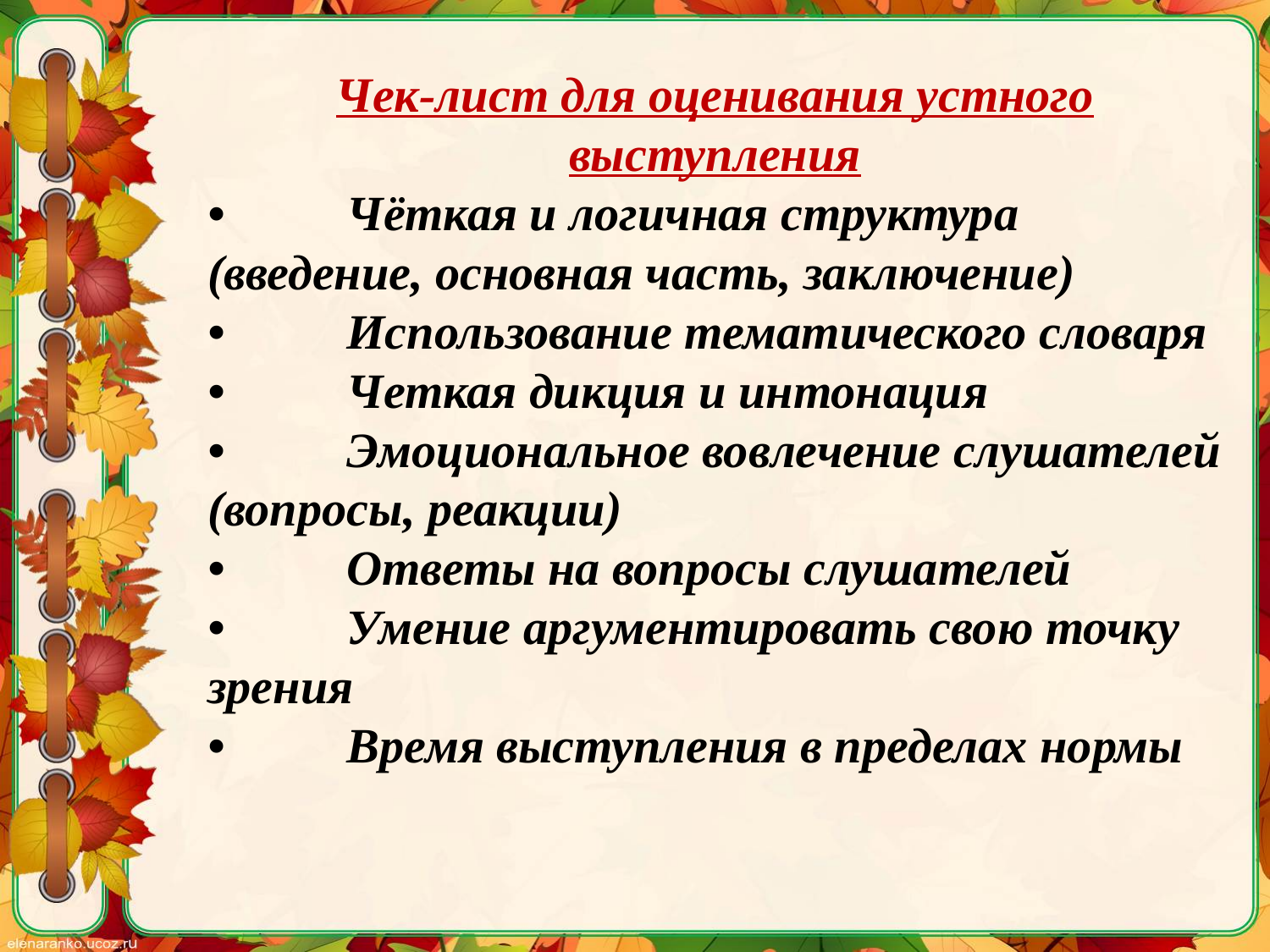

Чек-лист для оценивания устного выступления
•	 Чёткая и логичная структура (введение, основная часть, заключение)
•	 Использование тематического словаря
•	 Четкая дикция и интонация
•	 Эмоциональное вовлечение слушателей (вопросы, реакции)
•	 Ответы на вопросы слушателей
•	 Умение аргументировать свою точку зрения
•	 Время выступления в пределах нормы